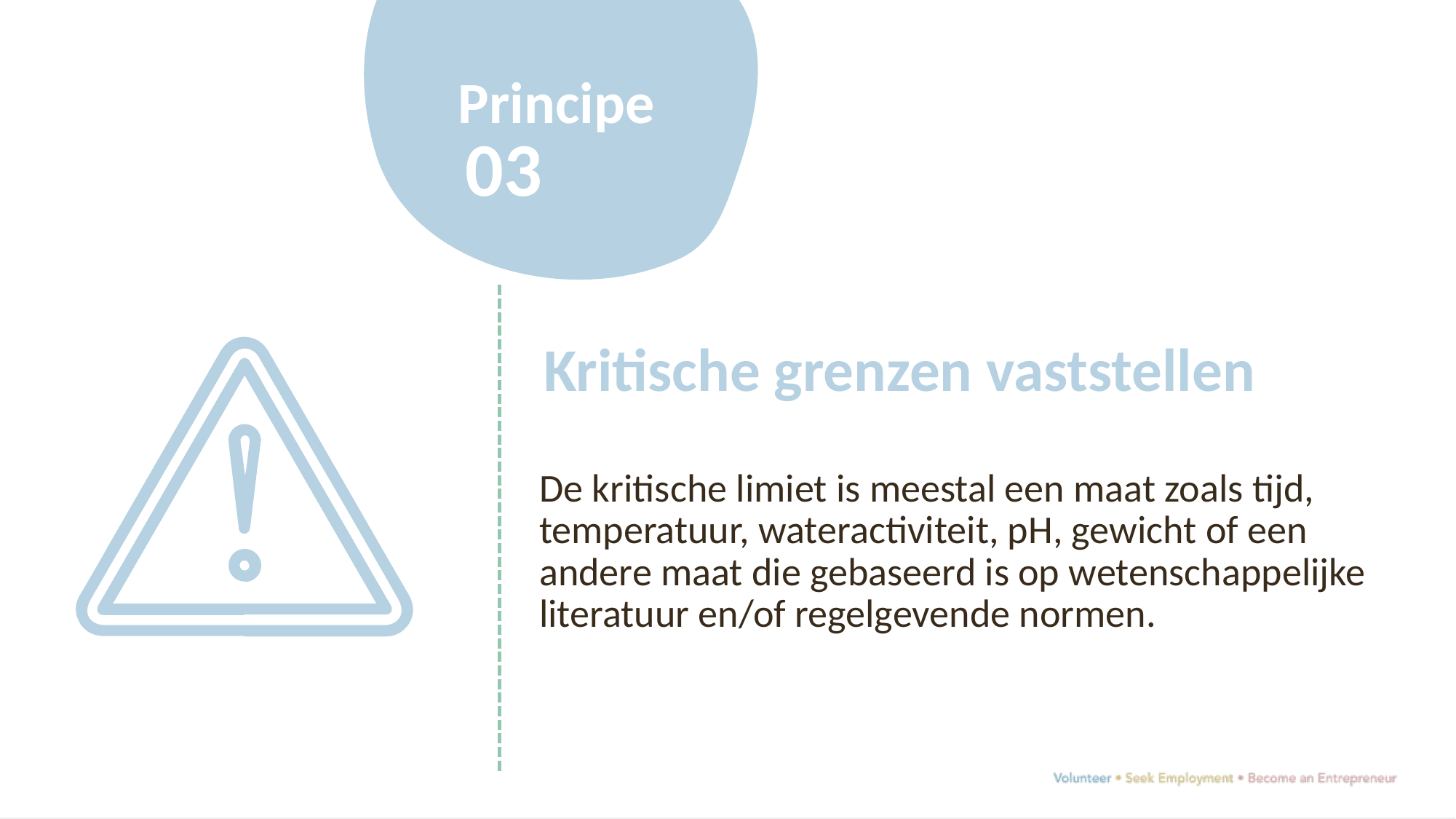

Principe
03
Kritische grenzen vaststellen

De kritische limiet is meestal een maat zoals tijd, temperatuur, wateractiviteit, pH, gewicht of een andere maat die gebaseerd is op wetenschappelijke literatuur en/of regelgevende normen.